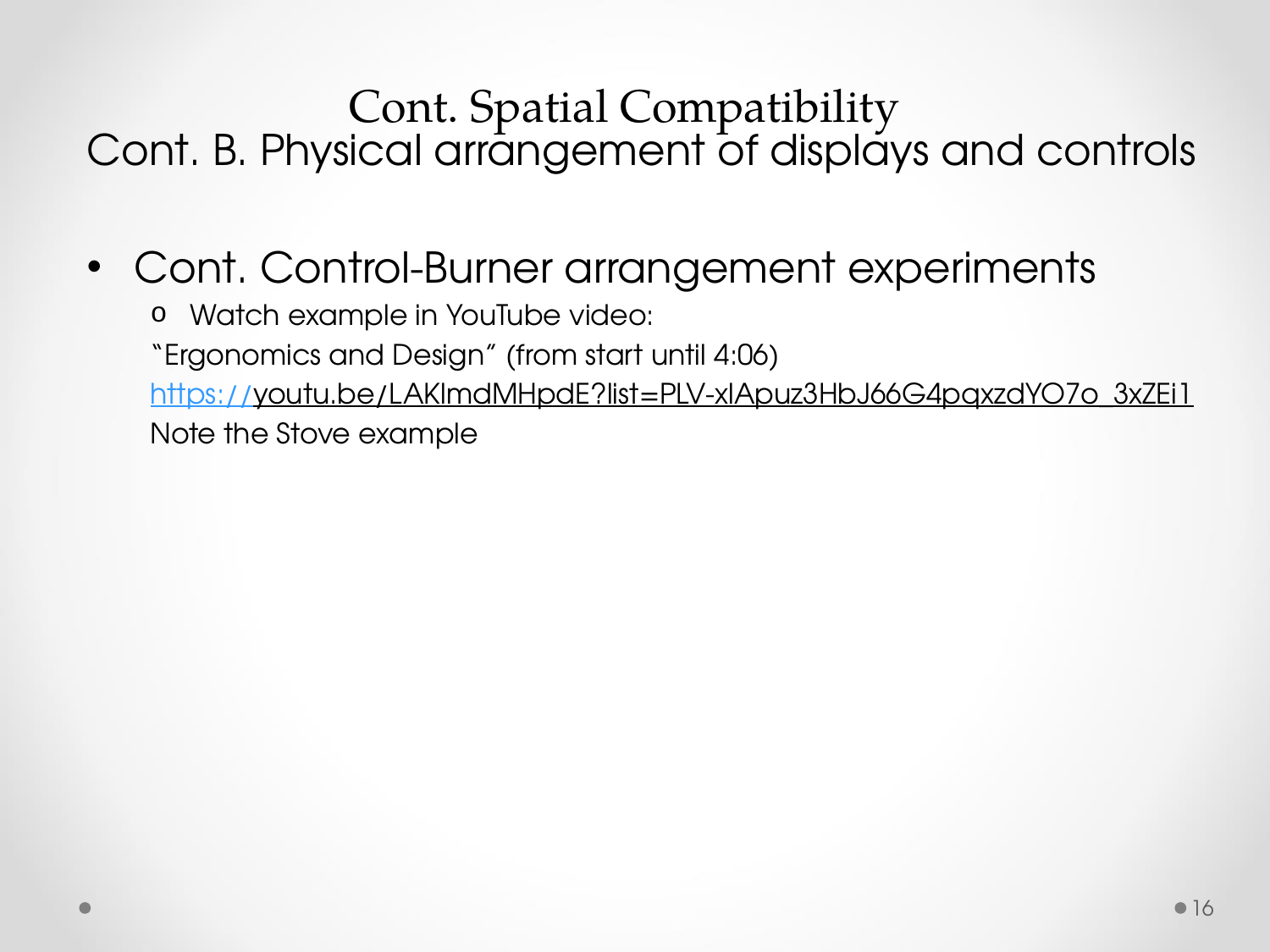

# Cont. Spatial Compatibility

Cont. B. Physical arrangement of displays and controls

Cont. Control-Burner arrangement experiments
Watch example in YouTube video:
“Ergonomics and Design” (from start until 4:06)
https://youtu.be/LAKlmdMHpdE?list=PLV-xlApuz3HbJ66G4pqxzdYO7o_3xZEi1
Note the Stove example

16